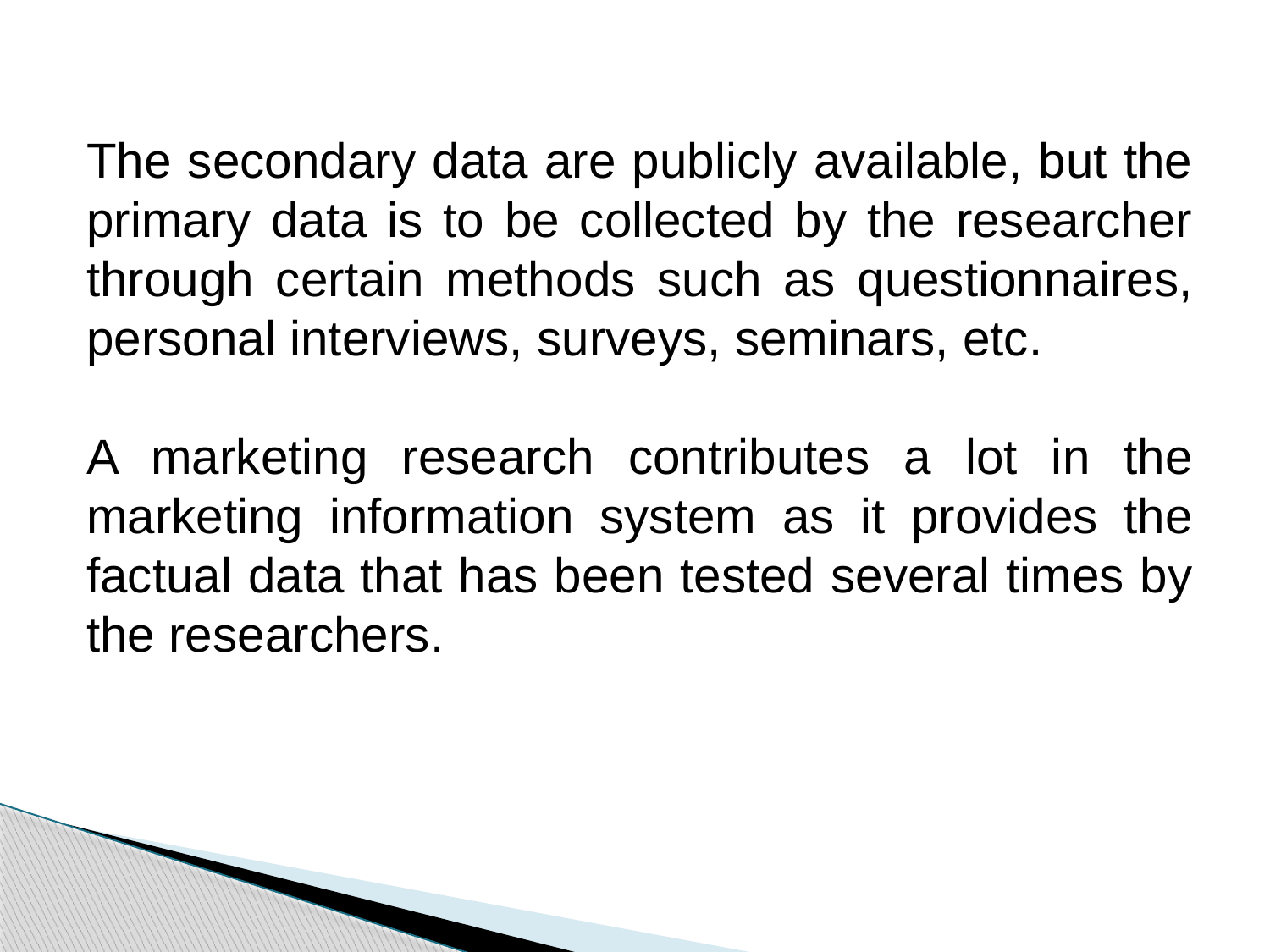

The secondary data are publicly available, but the primary data is to be collected by the researcher through certain methods such as questionnaires, personal interviews, surveys, seminars, etc.

A marketing research contributes a lot in the marketing information system as it provides the factual data that has been tested several times by the researchers.